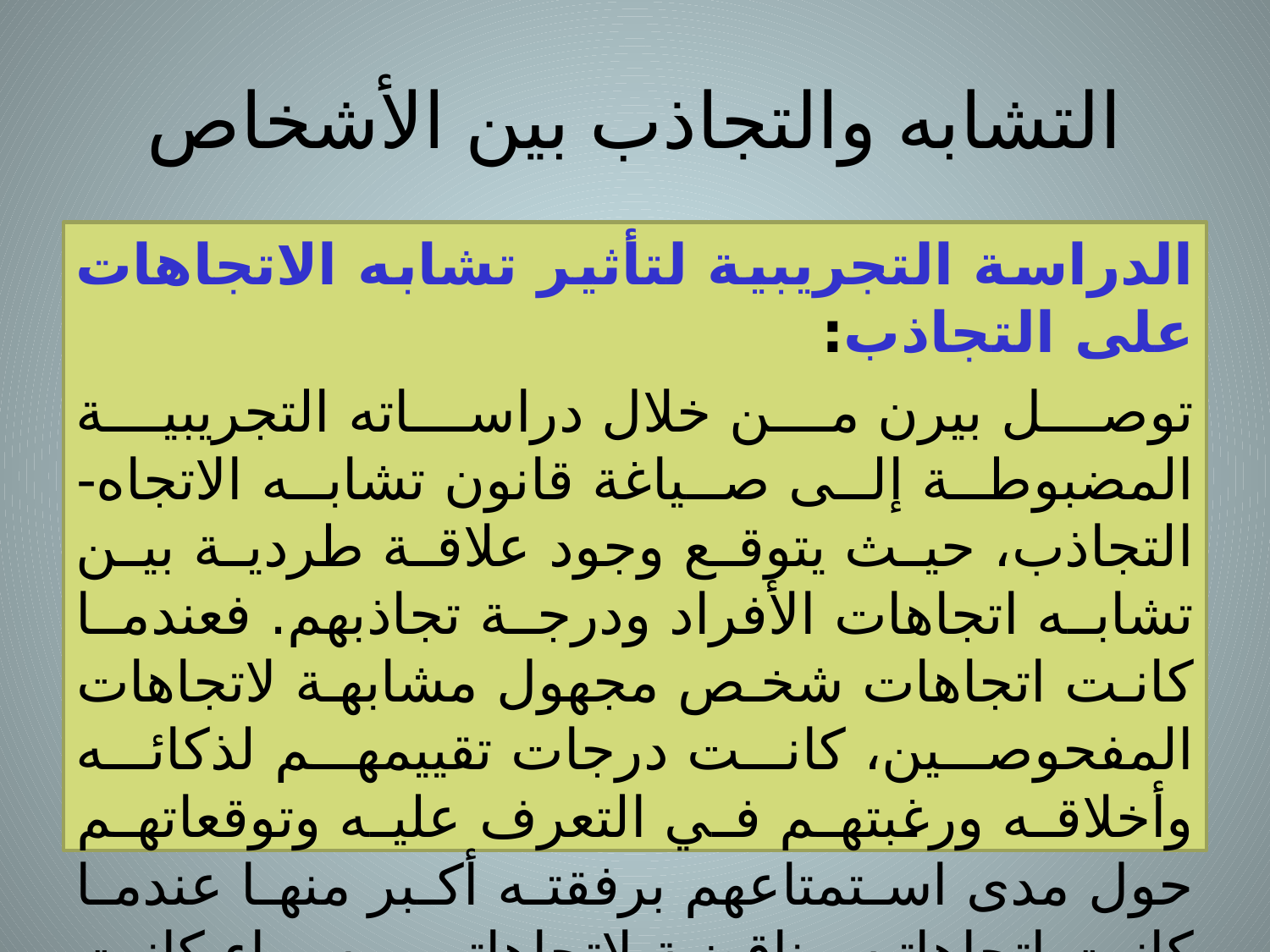

# التشابه والتجاذب بين الأشخاص
الدراسة التجريبية لتأثير تشابه الاتجاهات على التجاذب:
توصل بيرن من خلال دراساته التجريبية المضبوطة إلى صياغة قانون تشابه الاتجاه-التجاذب، حيث يتوقع وجود علاقة طردية بين تشابه اتجاهات الأفراد ودرجة تجاذبهم. فعندما كانت اتجاهات شخص مجهول مشابهة لاتجاهات المفحوصين، كانت درجات تقييمهم لذكائه وأخلاقه ورغبتهم في التعرف عليه وتوقعاتهم حول مدى استمتاعهم برفقته أكبر منها عندما كانت اتجاهاته مناقضة لاتجاهاتهم، سواء كانت اتجاهاتهم نحو موضوعات مهمة أو غير مهمة، ولكن بدرجة أقل.